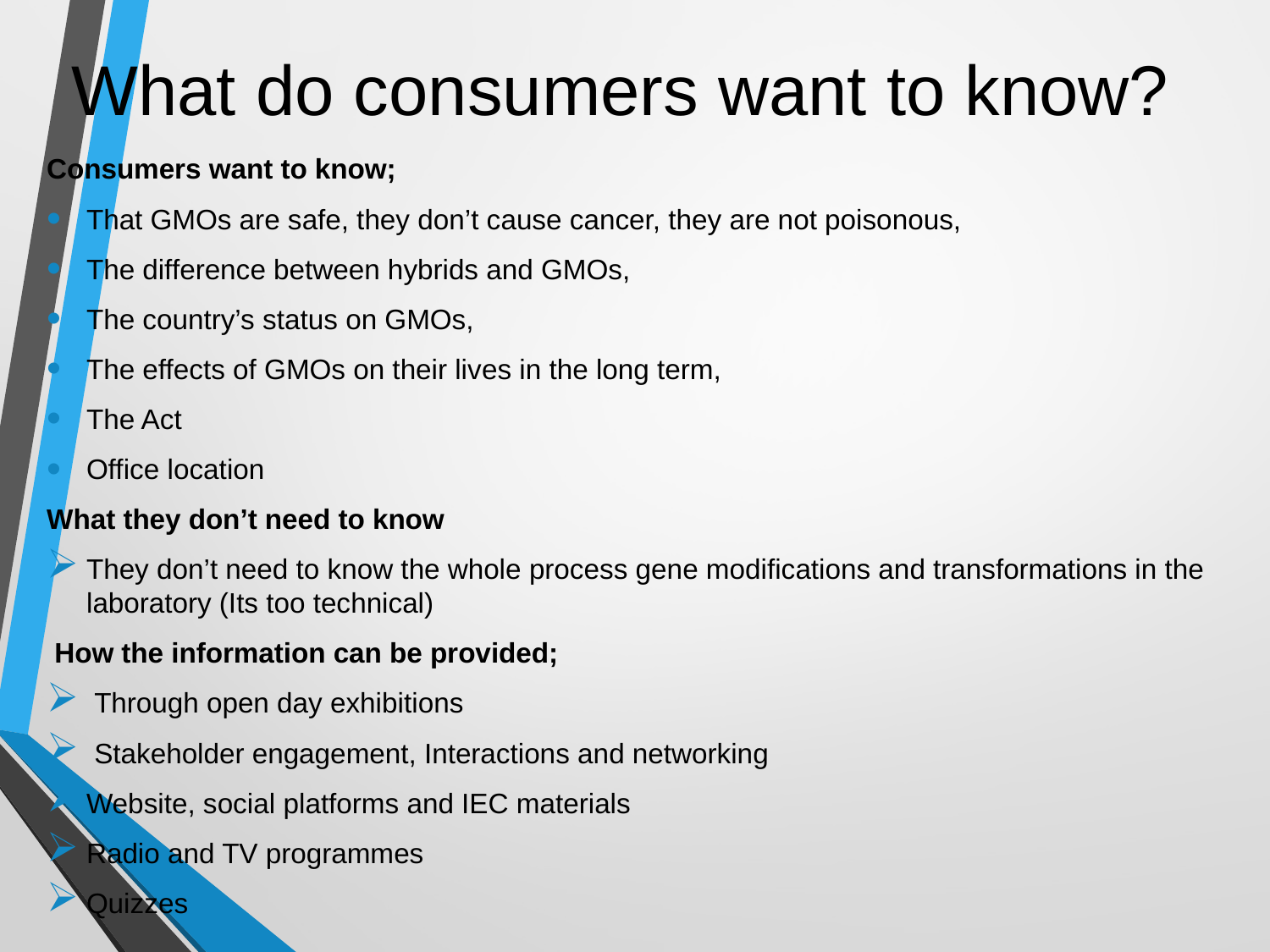

# What do consumers want to know?
Consumers want to know;
That GMOs are safe, they don’t cause cancer, they are not poisonous,
The difference between hybrids and GMOs,
The country’s status on GMOs,
The effects of GMOs on their lives in the long term,
The Act
Office location
What they don’t need to know
They don’t need to know the whole process gene modifications and transformations in the laboratory (Its too technical)
 How the information can be provided;
 Through open day exhibitions
 Stakeholder engagement, Interactions and networking
Website, social platforms and IEC materials
Radio and TV programmes
Quizzes

Again, practical examples in your country are important.